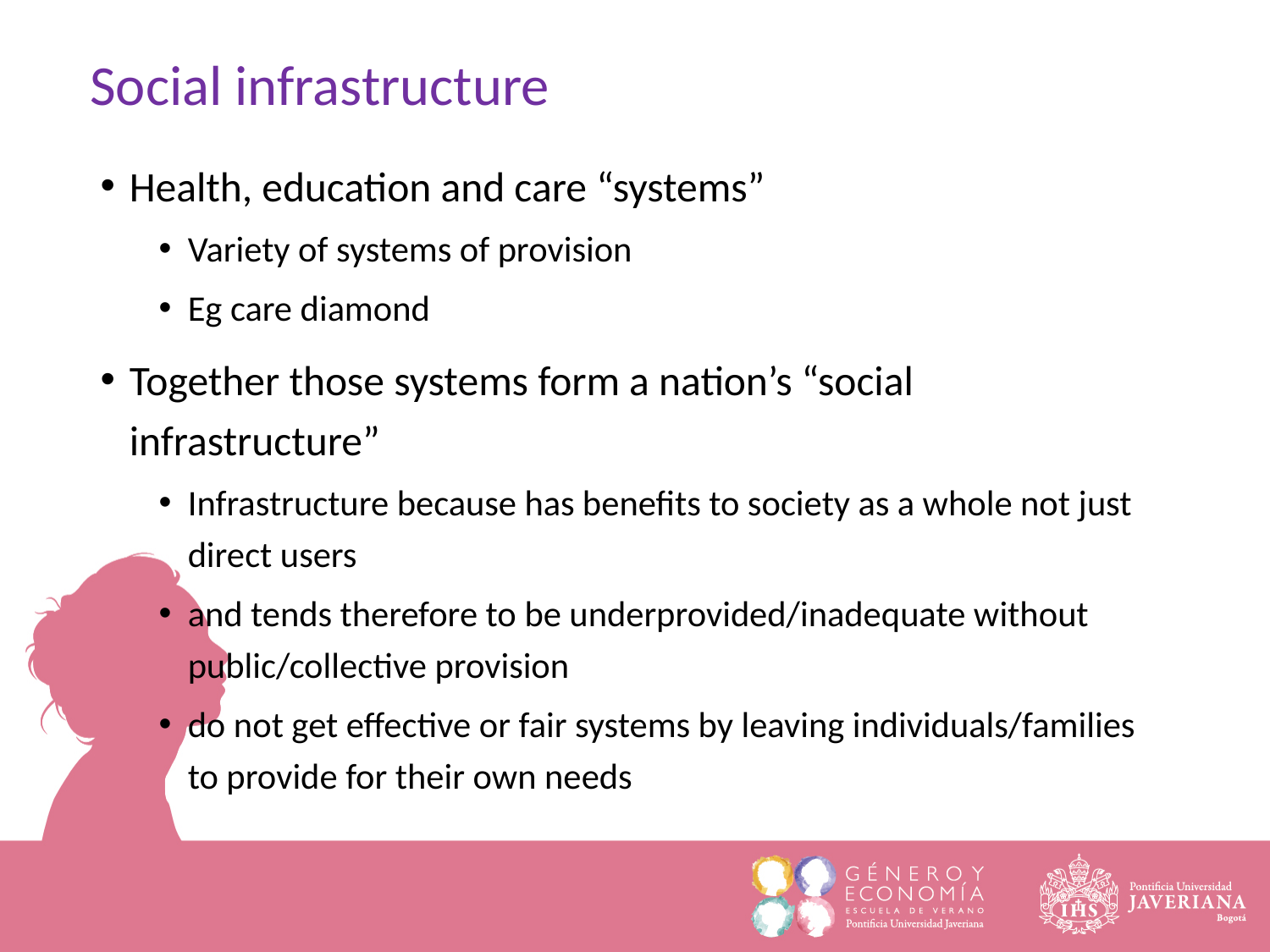

# Social infrastructure
Health, education and care “systems”
Variety of systems of provision
Eg care diamond
Together those systems form a nation’s “social infrastructure”
Infrastructure because has benefits to society as a whole not just direct users
and tends therefore to be underprovided/inadequate without public/collective provision
do not get effective or fair systems by leaving individuals/families to provide for their own needs